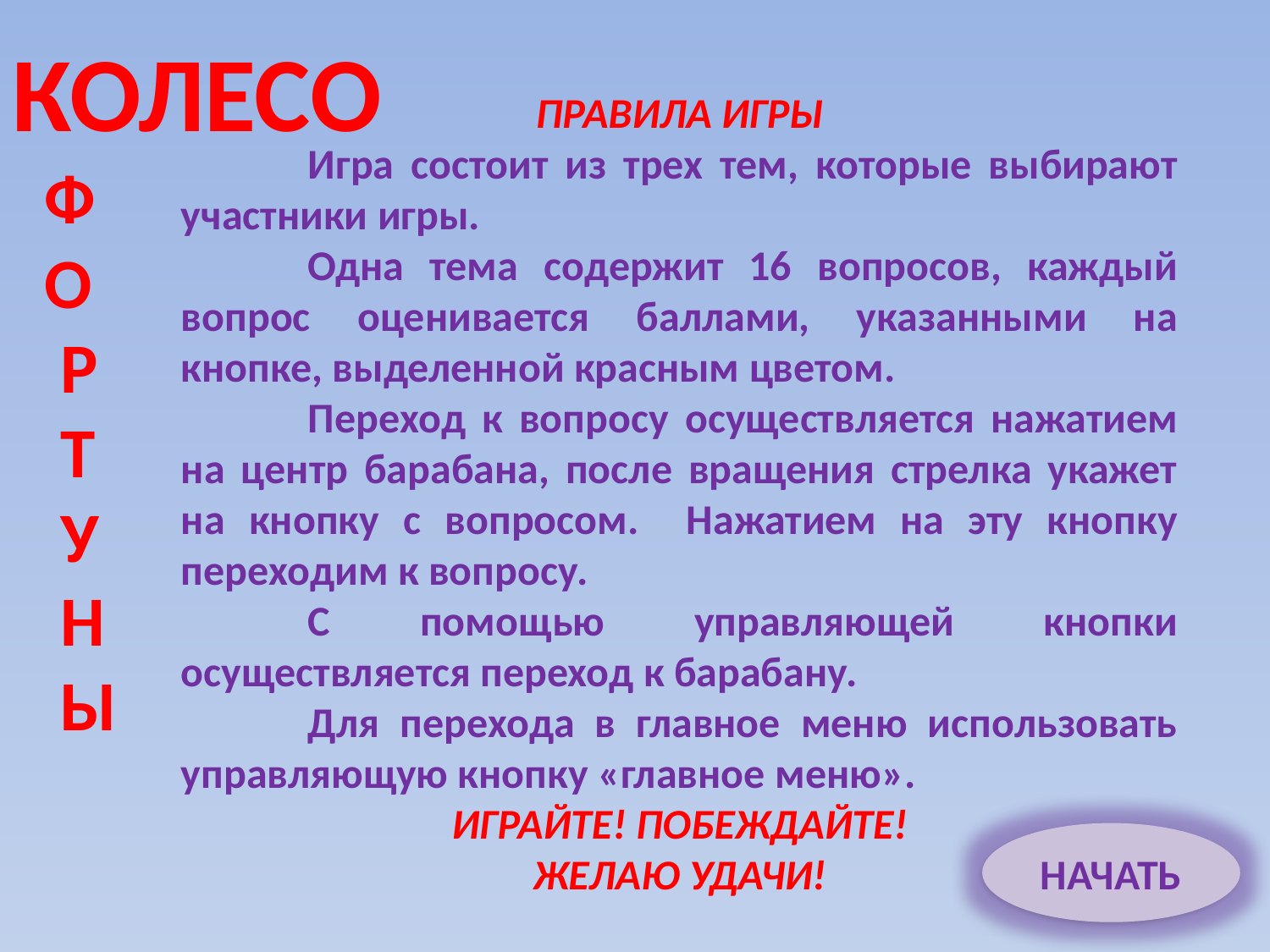

КОЛЕСО
  Ф
  О
   Р
   Т
   У
   Н
   Ы
ПРАВИЛА ИГРЫ
	Игра состоит из трех тем, которые выбирают участники игры.
	Одна тема содержит 16 вопросов, каждый вопрос оценивается баллами, указанными на кнопке, выделенной красным цветом.
	Переход к вопросу осуществляется нажатием на центр барабана, после вращения стрелка укажет на кнопку с вопросом.  Нажатием на эту кнопку переходим к вопросу.
	С помощью управляющей кнопки осуществляется переход к барабану.
	Для перехода в главное меню использовать управляющую кнопку «главное меню».
ИГРАЙТЕ! ПОБЕЖДАЙТЕ!
ЖЕЛАЮ УДАЧИ!
НАЧАТЬ